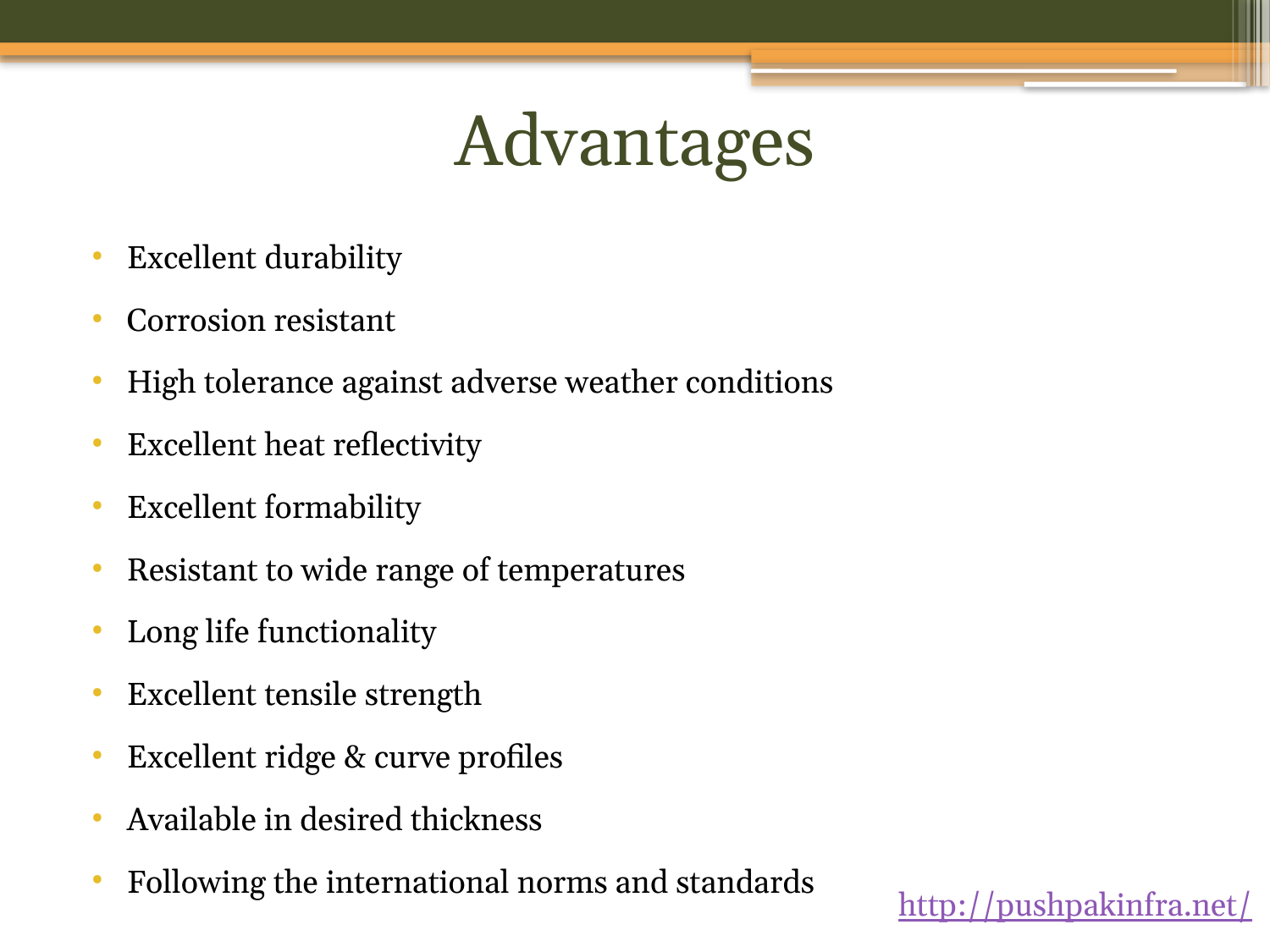

# Advantages
Excellent durability
Corrosion resistant
High tolerance against adverse weather conditions
Excellent heat reflectivity
Excellent formability
Resistant to wide range of temperatures
Long life functionality
Excellent tensile strength
Excellent ridge & curve profiles
Available in desired thickness
Following the international norms and standards

http://pushpakinfra.net/